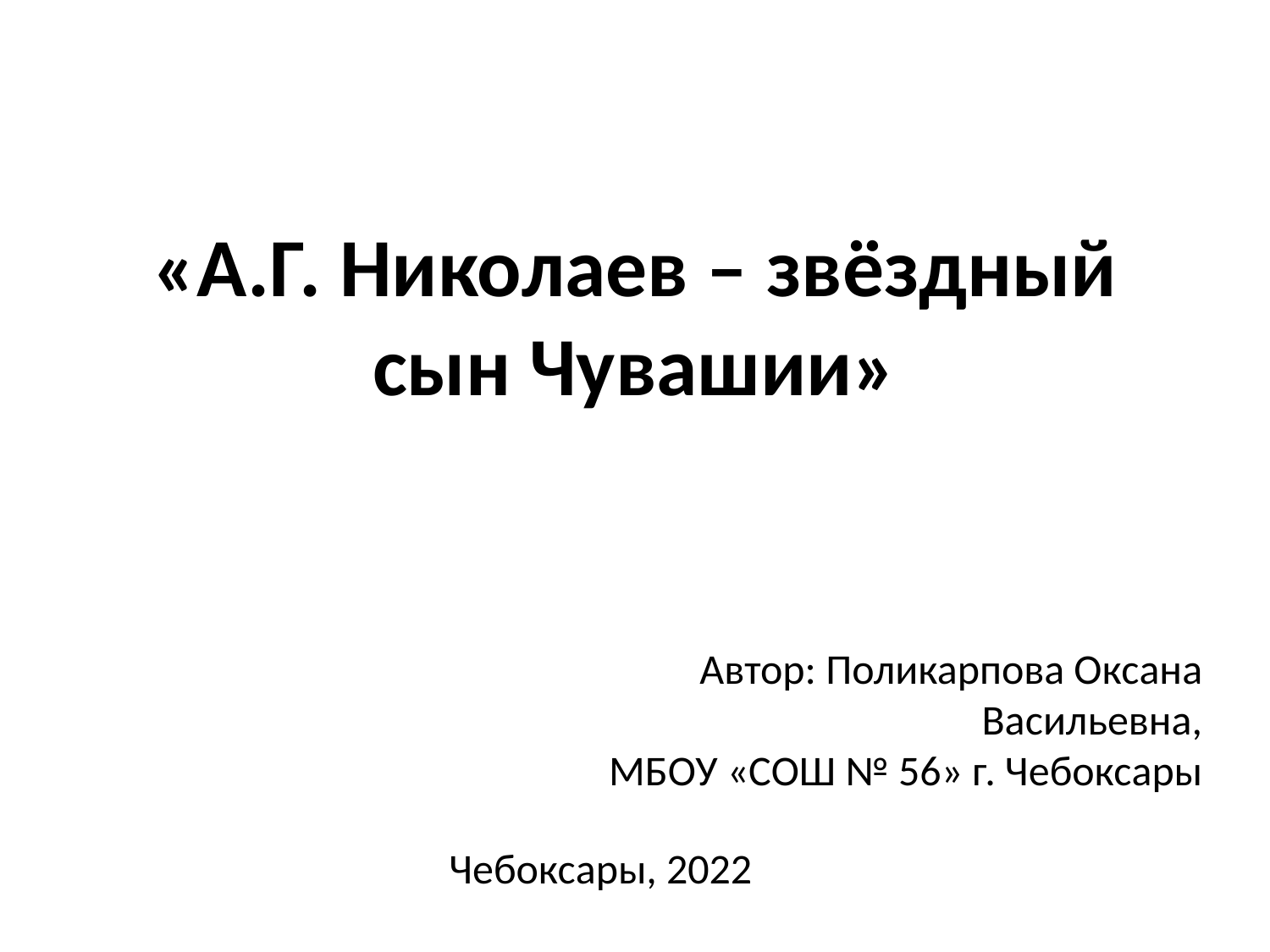

# «А.Г. Николаев – звёздный сын Чувашии»
Автор: Поликарпова Оксана Васильевна,
МБОУ «СОШ № 56» г. Чебоксары
Чебоксары, 2022